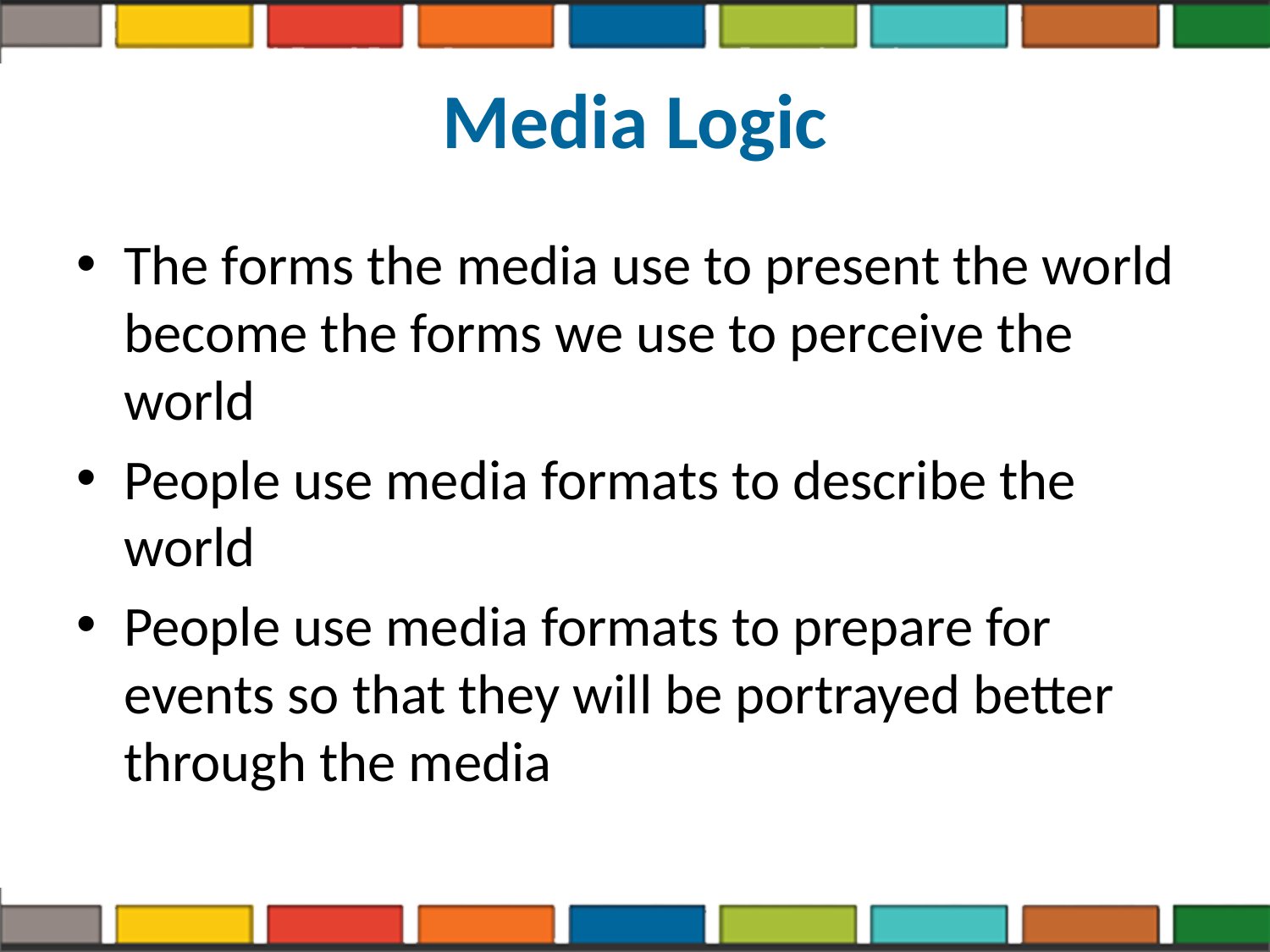

# Media Logic
The forms the media use to present the world become the forms we use to perceive the world
People use media formats to describe the world
People use media formats to prepare for events so that they will be portrayed better through the media